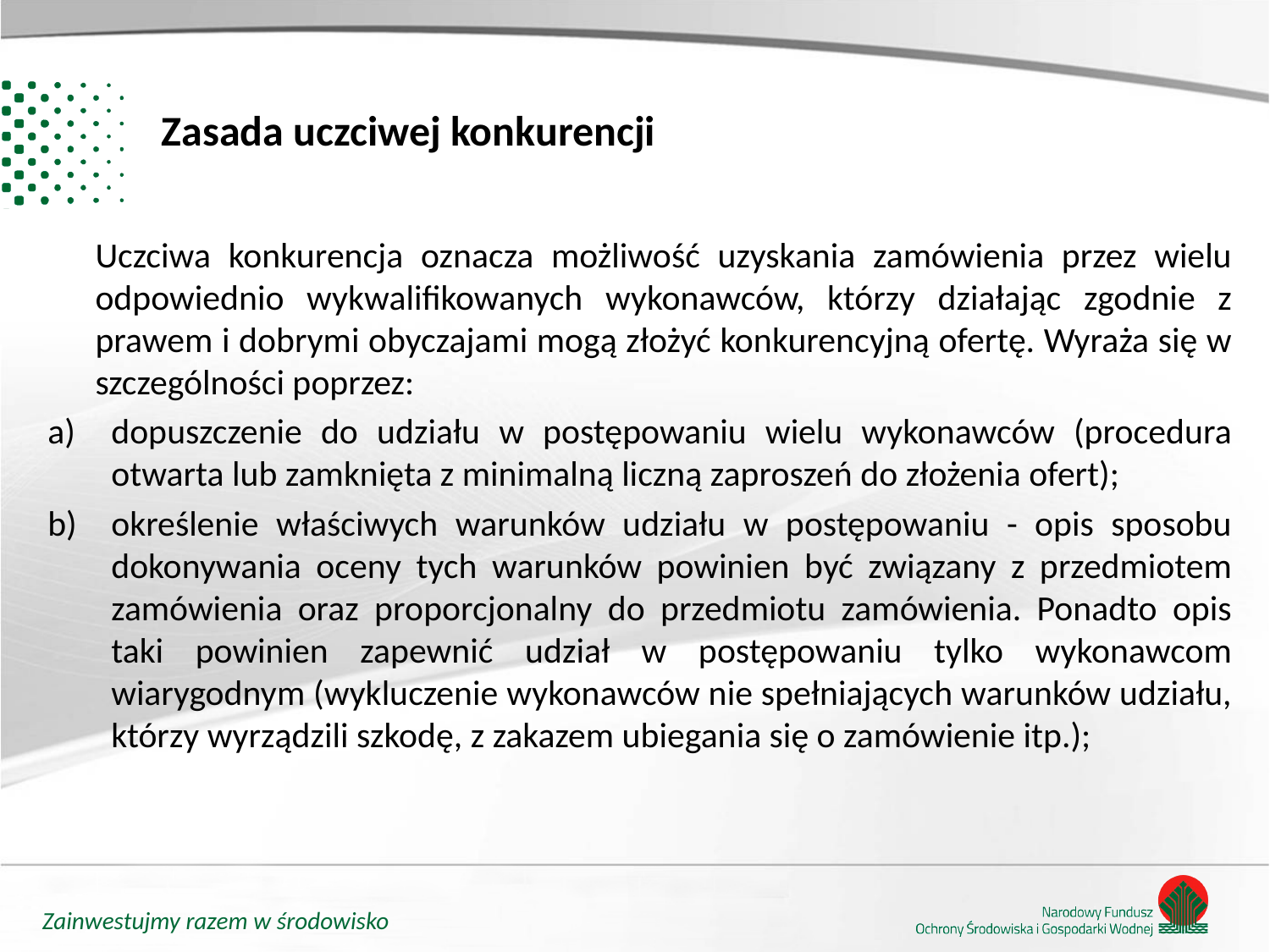

# Zasada uczciwej konkurencji
	Uczciwa konkurencja oznacza możliwość uzyskania zamówienia przez wielu odpowiednio wykwalifikowanych wykonawców, którzy działając zgodnie z prawem i dobrymi obyczajami mogą złożyć konkurencyjną ofertę. Wyraża się w szczególności poprzez:
dopuszczenie do udziału w postępowaniu wielu wykonawców (procedura otwarta lub zamknięta z minimalną liczną zaproszeń do złożenia ofert);
określenie właściwych warunków udziału w postępowaniu - opis sposobu dokonywania oceny tych warunków powinien być związany z przedmiotem zamówienia oraz proporcjonalny do przedmiotu zamówienia. Ponadto opis taki powinien zapewnić udział w postępowaniu tylko wykonawcom wiarygodnym (wykluczenie wykonawców nie spełniających warunków udziału, którzy wyrządzili szkodę, z zakazem ubiegania się o zamówienie itp.);